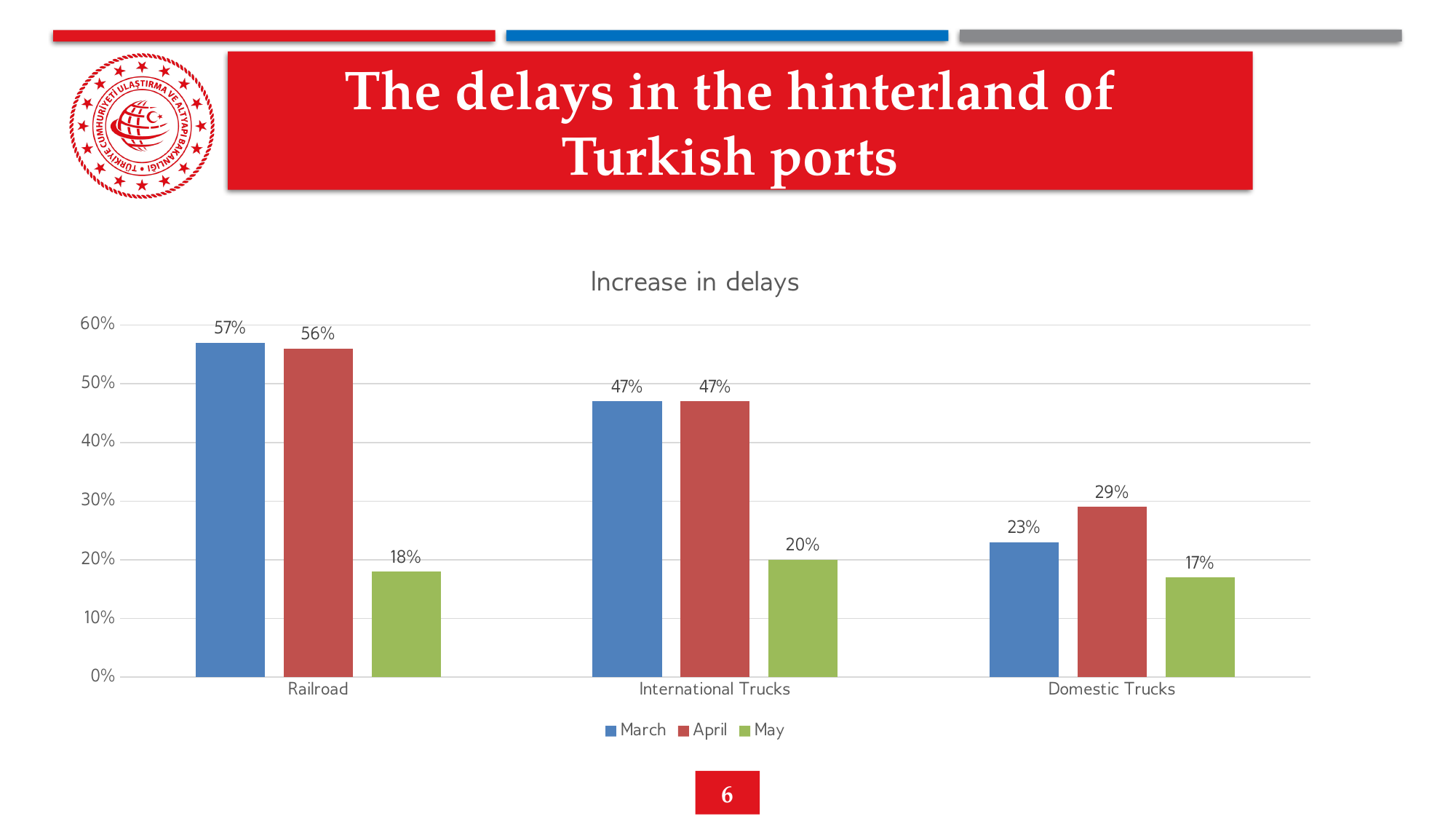

# The delays in the hinterland of Turkish ports

### Chart: Increase in delays

| Category | March | April | May |
|---|---|---|---|
| Railroad | 0.57 | 0.56 | 0.18 |
| International Trucks | 0.47 | 0.47 | 0.2 |
| Domestic Trucks | 0.23 | 0.29 | 0.17 |
6